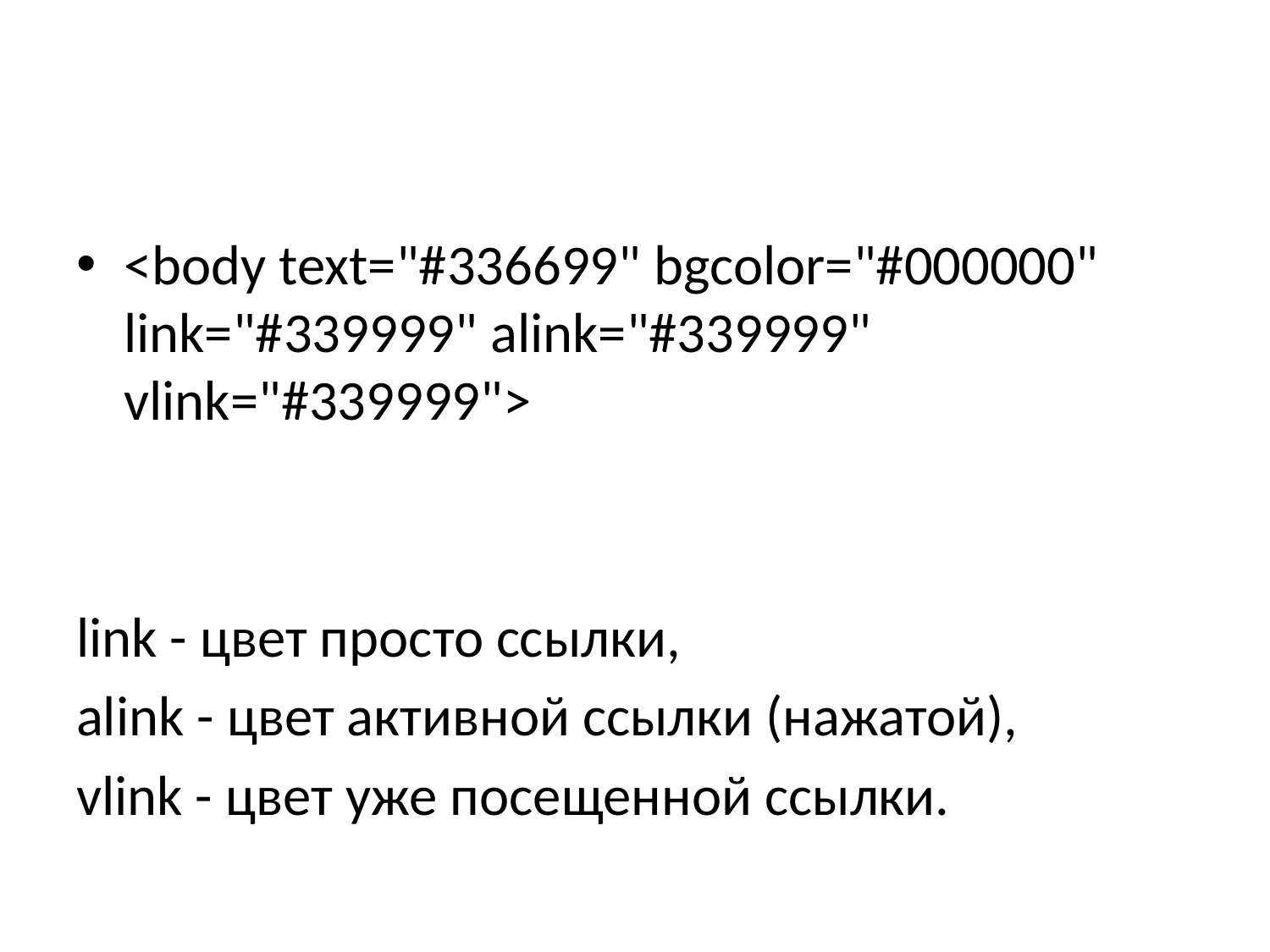

#
<body text="#336699" bgcolor="#000000" link="#339999" alink="#339999" vlink="#339999">

link - цвет просто ссылки,
alink - цвет активной ссылки (нажатой),
vlink - цвет уже посещенной ссылки.